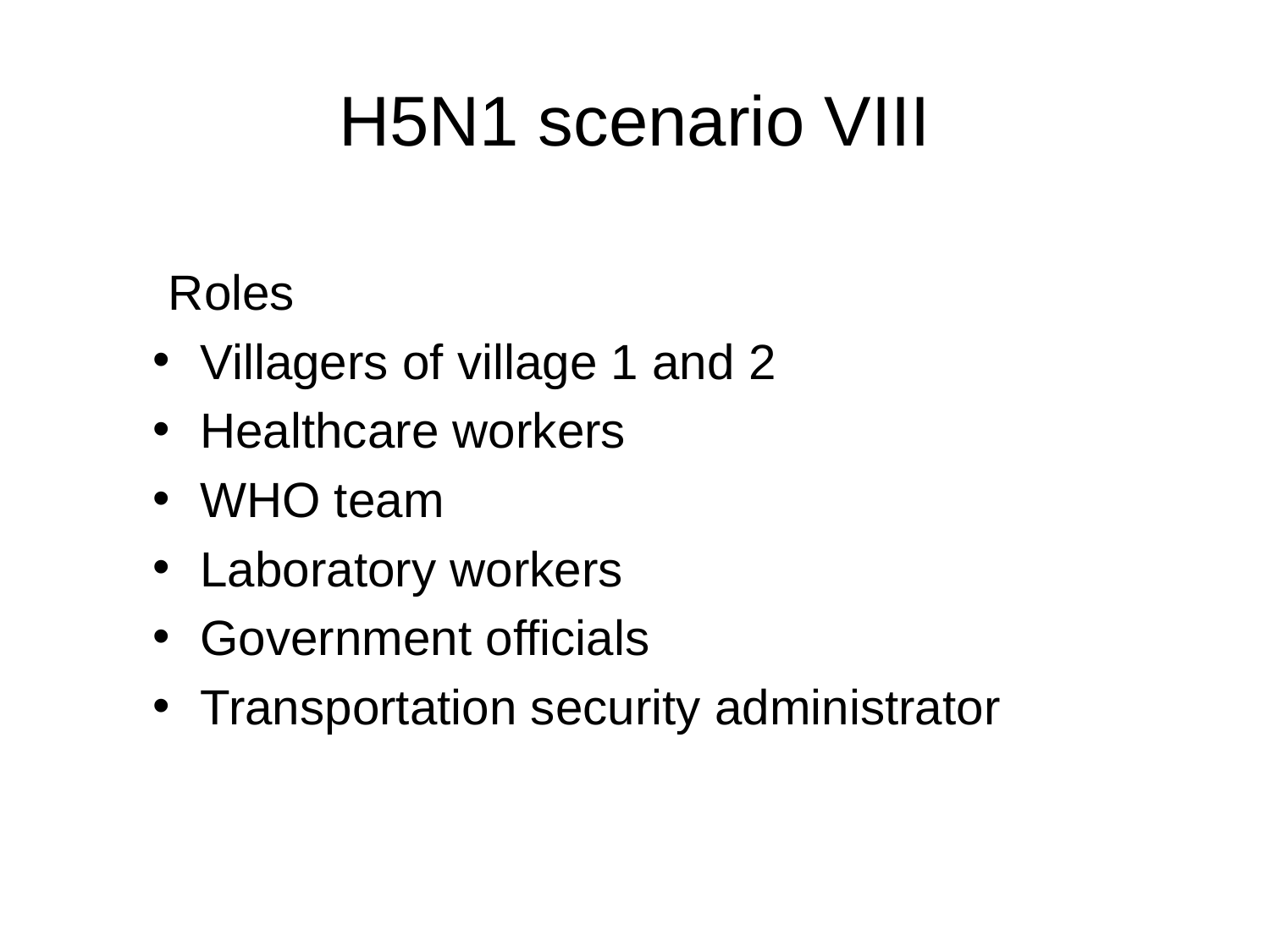

# H5N1 scenario VIII
Roles
Villagers of village 1 and 2
Healthcare workers
WHO team
Laboratory workers
Government officials
Transportation security administrator